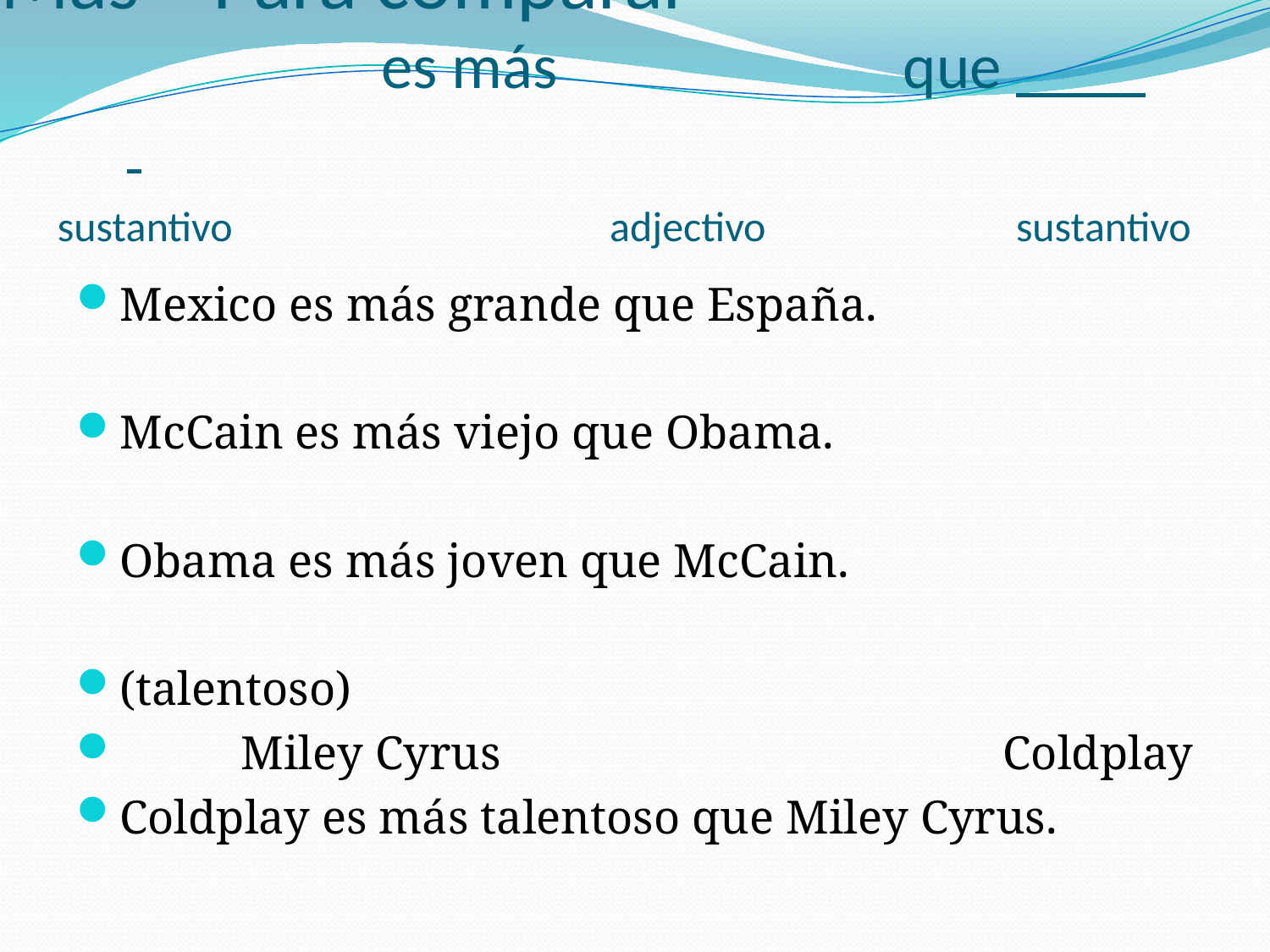

# Más—Para comparar es más 			 que sustantivo		                        adjectivo		sustantivo
Mexico es más grande que España.

McCain es más viejo que Obama.

Obama es más joven que McCain.

(talentoso)
	Miley Cyrus				Coldplay
Coldplay es más talentoso que Miley Cyrus.